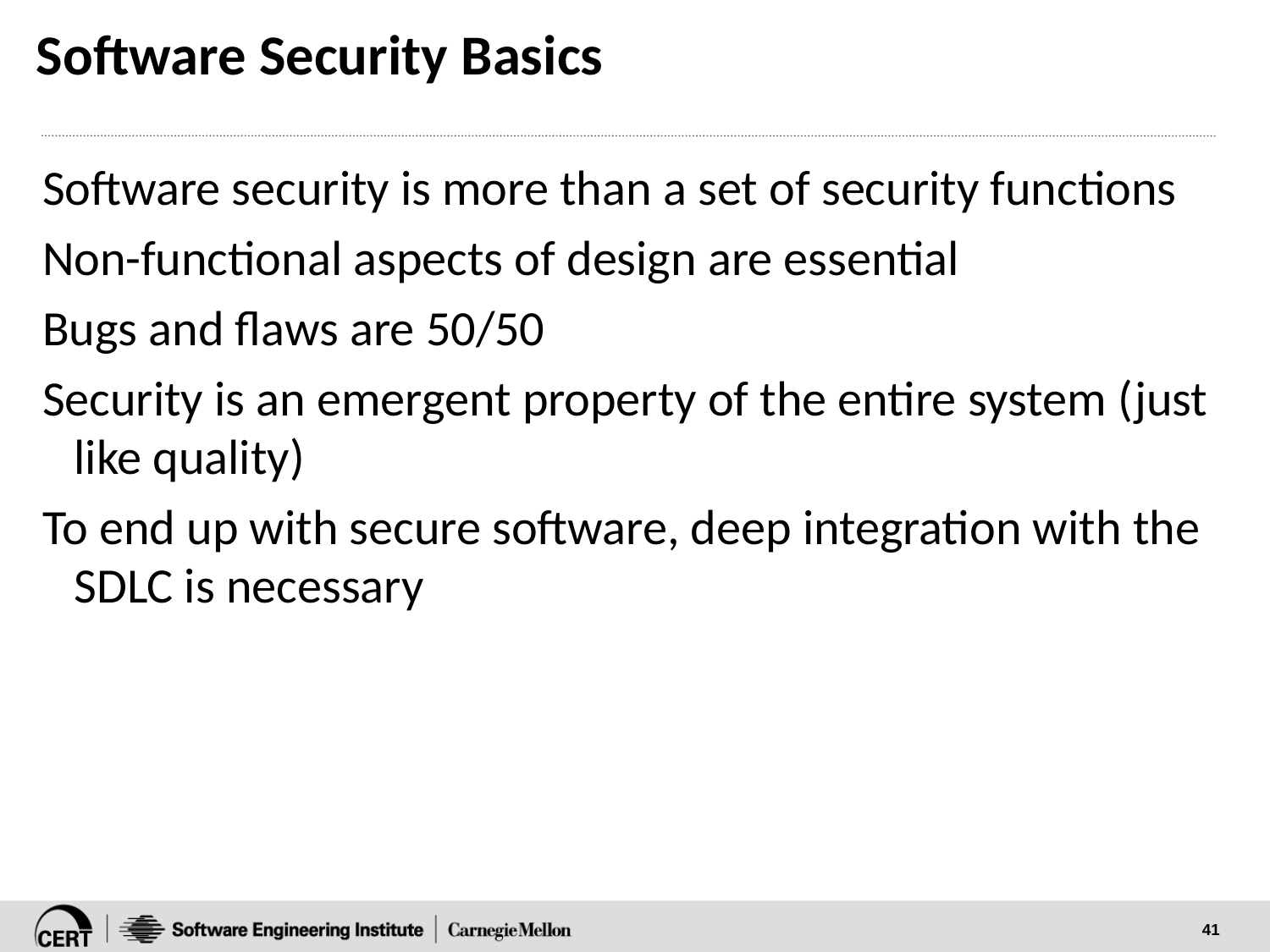

# Software Security Basics
Software security is more than a set of security functions
Non-functional aspects of design are essential
Bugs and flaws are 50/50
Security is an emergent property of the entire system (just like quality)
To end up with secure software, deep integration with the SDLC is necessary